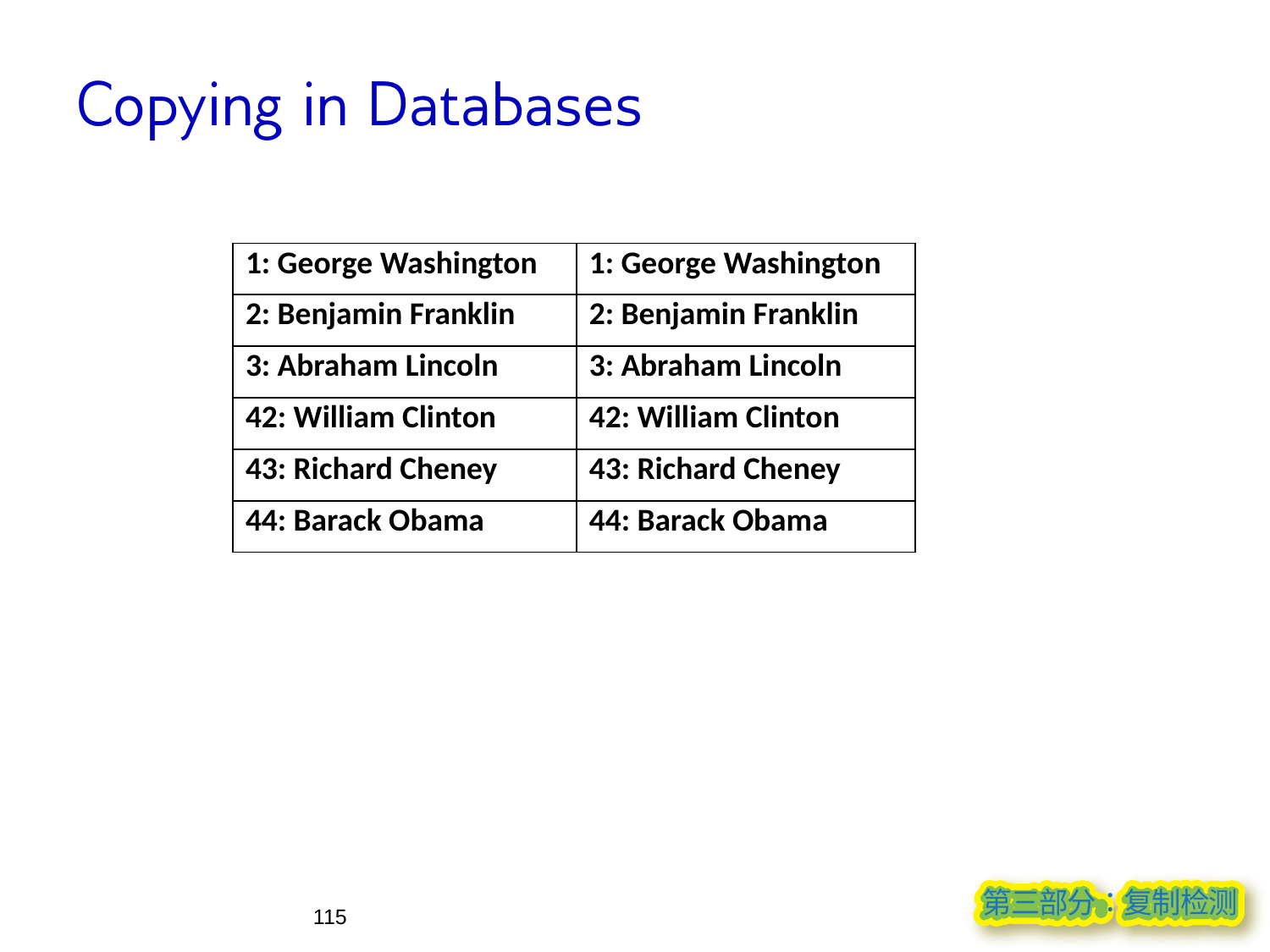

Copying in Databases
| 1: George Washington | 1: George Washington |
| --- | --- |
| 2: Benjamin Franklin | 2: Benjamin Franklin |
| 3: Abraham Lincoln | 3: Abraham Lincoln |
| 42: William Clinton | 42: William Clinton |
| 43: Richard Cheney | 43: Richard Cheney |
| 44: Barack Obama | 44: Barack Obama |
115